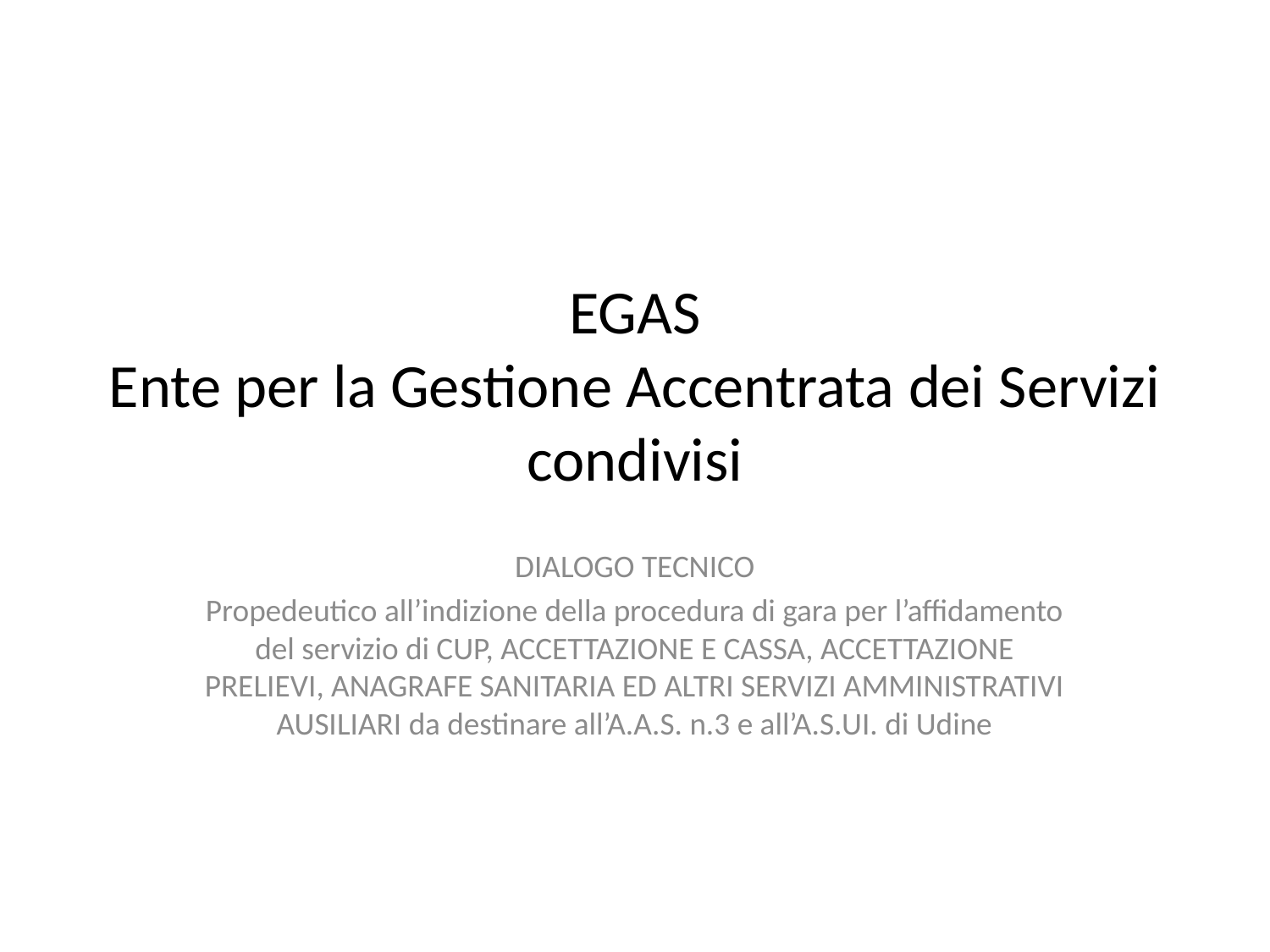

# EGAS Ente per la Gestione Accentrata dei Servizi condivisi
DIALOGO TECNICO
Propedeutico all’indizione della procedura di gara per l’affidamento del servizio di CUP, ACCETTAZIONE E CASSA, ACCETTAZIONE PRELIEVI, ANAGRAFE SANITARIA ED ALTRI SERVIZI AMMINISTRATIVI AUSILIARI da destinare all’A.A.S. n.3 e all’A.S.UI. di Udine